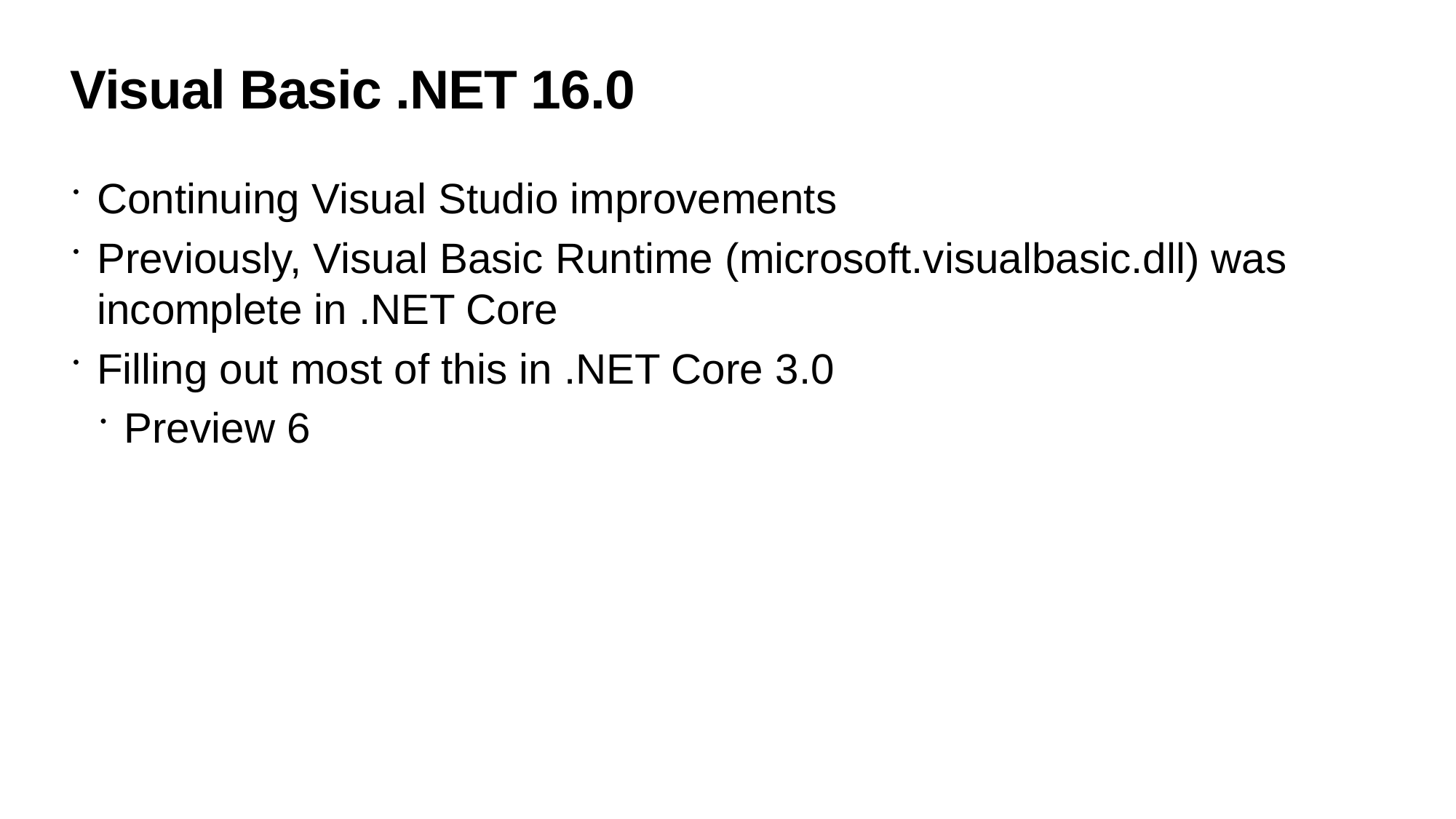

# Visual Basic .NET 16.0
Continuing Visual Studio improvements
Previously, Visual Basic Runtime (microsoft.visualbasic.dll) was incomplete in .NET Core
Filling out most of this in .NET Core 3.0
Preview 6